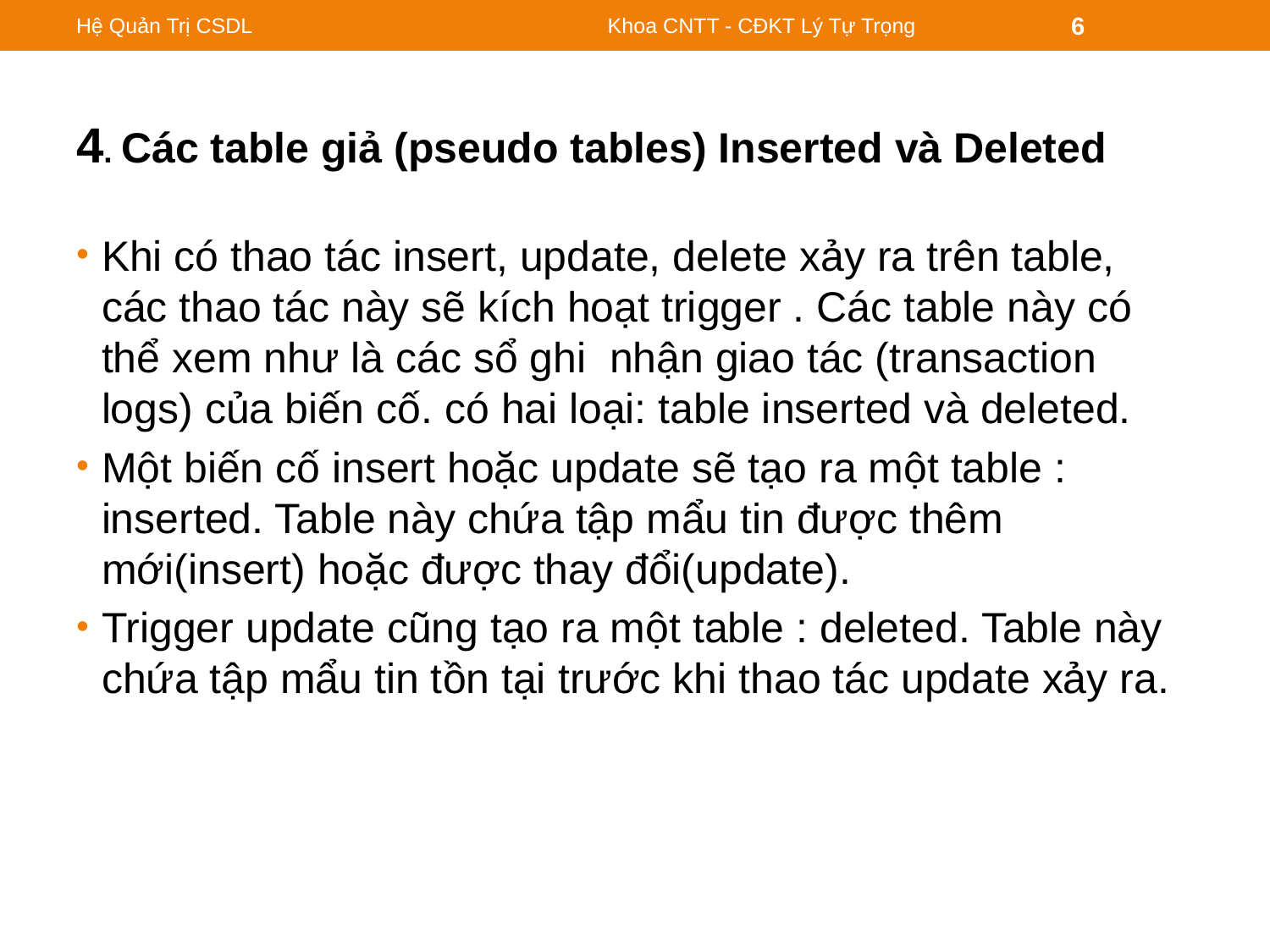

Hệ Quản Trị CSDL
Khoa CNTT - CĐKT Lý Tự Trọng
6
# 4. Các table giả (pseudo tables) Inserted và Deleted
Khi có thao tác insert, update, delete xảy ra trên table, các thao tác này sẽ kích hoạt trigger . Các table này có thể xem như là các sổ ghi  nhận giao tác (transaction logs) của biến cố. có hai loại: table inserted và deleted.
Một biến cố insert hoặc update sẽ tạo ra một table : inserted. Table này chứa tập mẩu tin được thêm mới(insert) hoặc được thay đổi(update).
Trigger update cũng tạo ra một table : deleted. Table này chứa tập mẩu tin tồn tại trước khi thao tác update xảy ra.